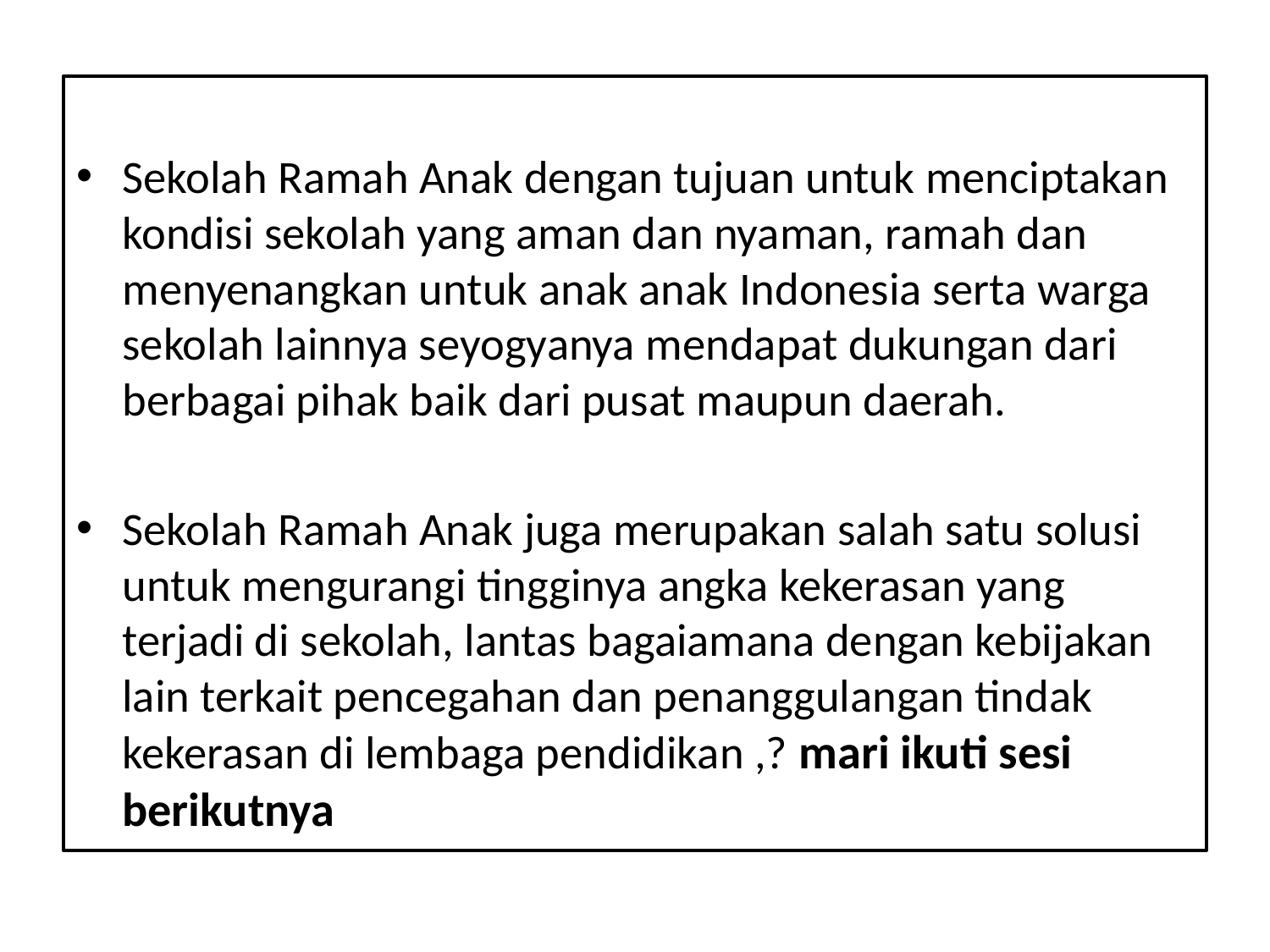

Sekolah Ramah Anak dengan tujuan untuk menciptakan kondisi sekolah yang aman dan nyaman, ramah dan menyenangkan untuk anak anak Indonesia serta warga sekolah lainnya seyogyanya mendapat dukungan dari berbagai pihak baik dari pusat maupun daerah.

Sekolah Ramah Anak juga merupakan salah satu solusi untuk mengurangi tingginya angka kekerasan yang terjadi di sekolah, lantas bagaiamana dengan kebijakan lain terkait pencegahan dan penanggulangan tindak kekerasan di lembaga pendidikan ,? mari ikuti sesi berikutnya